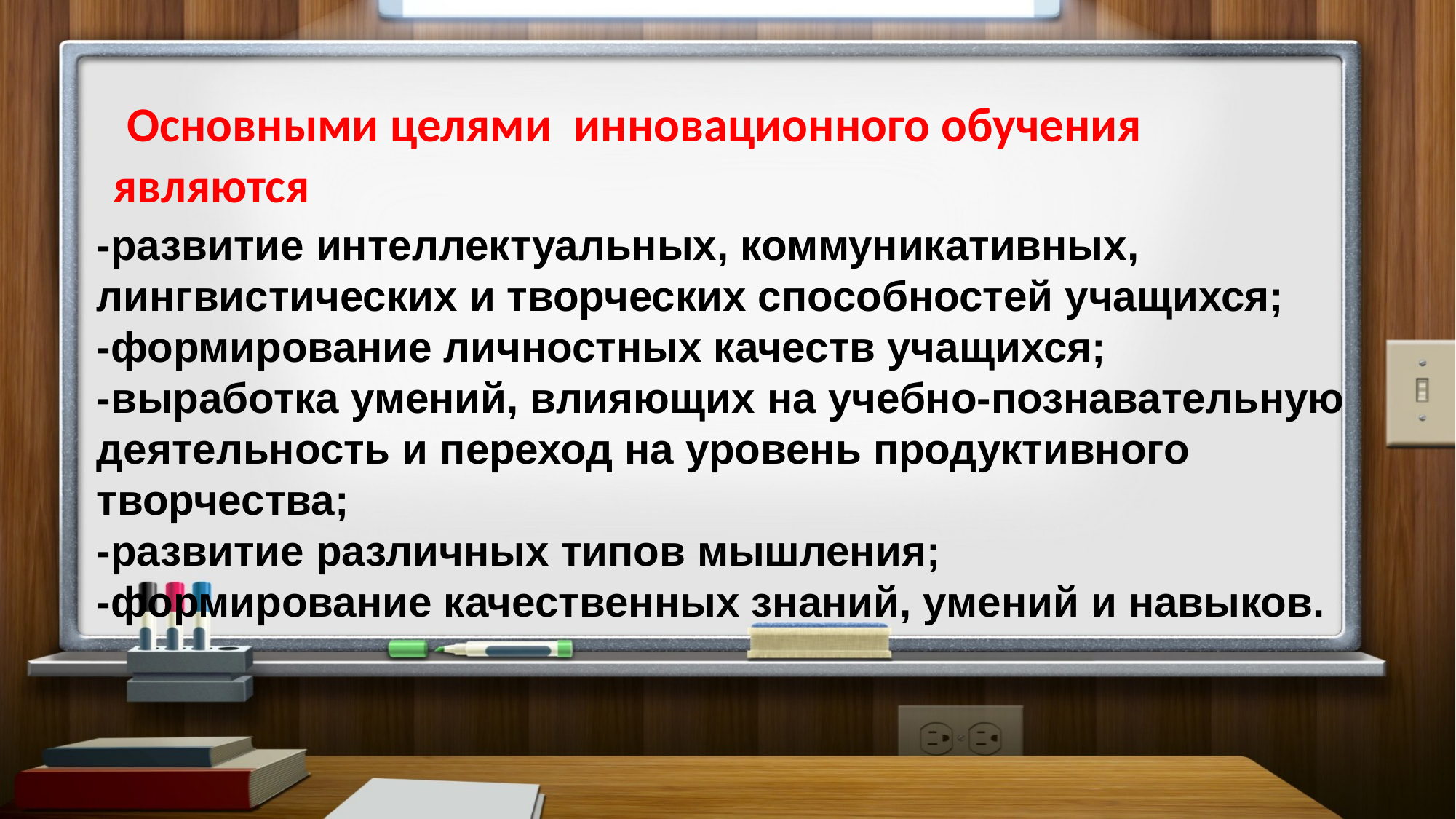

#
 Основными целями  инновационного обучения являются
-развитие интеллектуальных, коммуникативных, лингвистических и творческих способностей учащихся;
-формирование личностных качеств учащихся;
-выработка умений, влияющих на учебно-познавательную деятельность и переход на уровень продуктивного творчества;
-развитие различных типов мышления;
-формирование качественных знаний, умений и навыков.